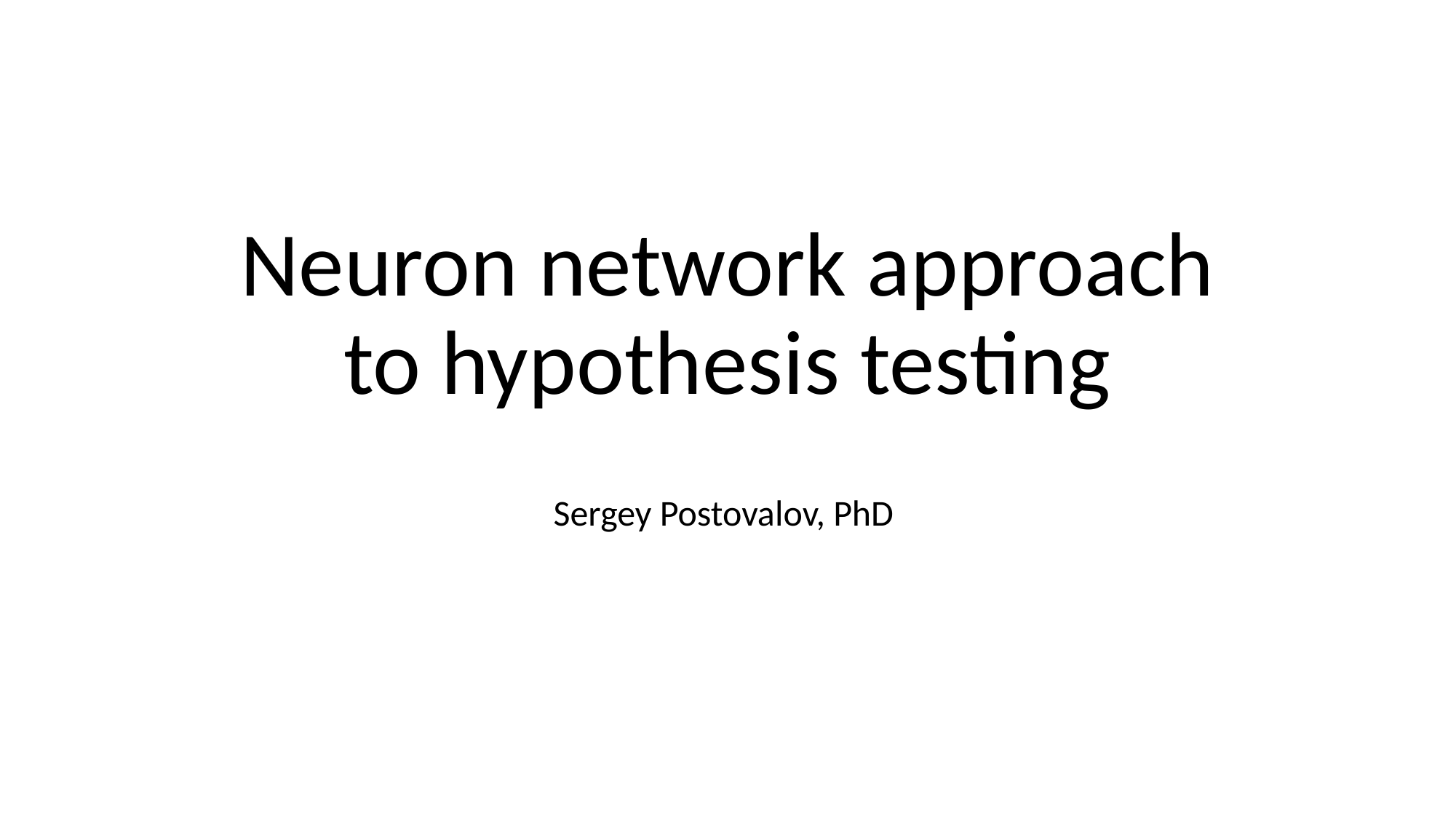

# Neuron network approach to hypothesis testing

Sergey Postovalov, PhD